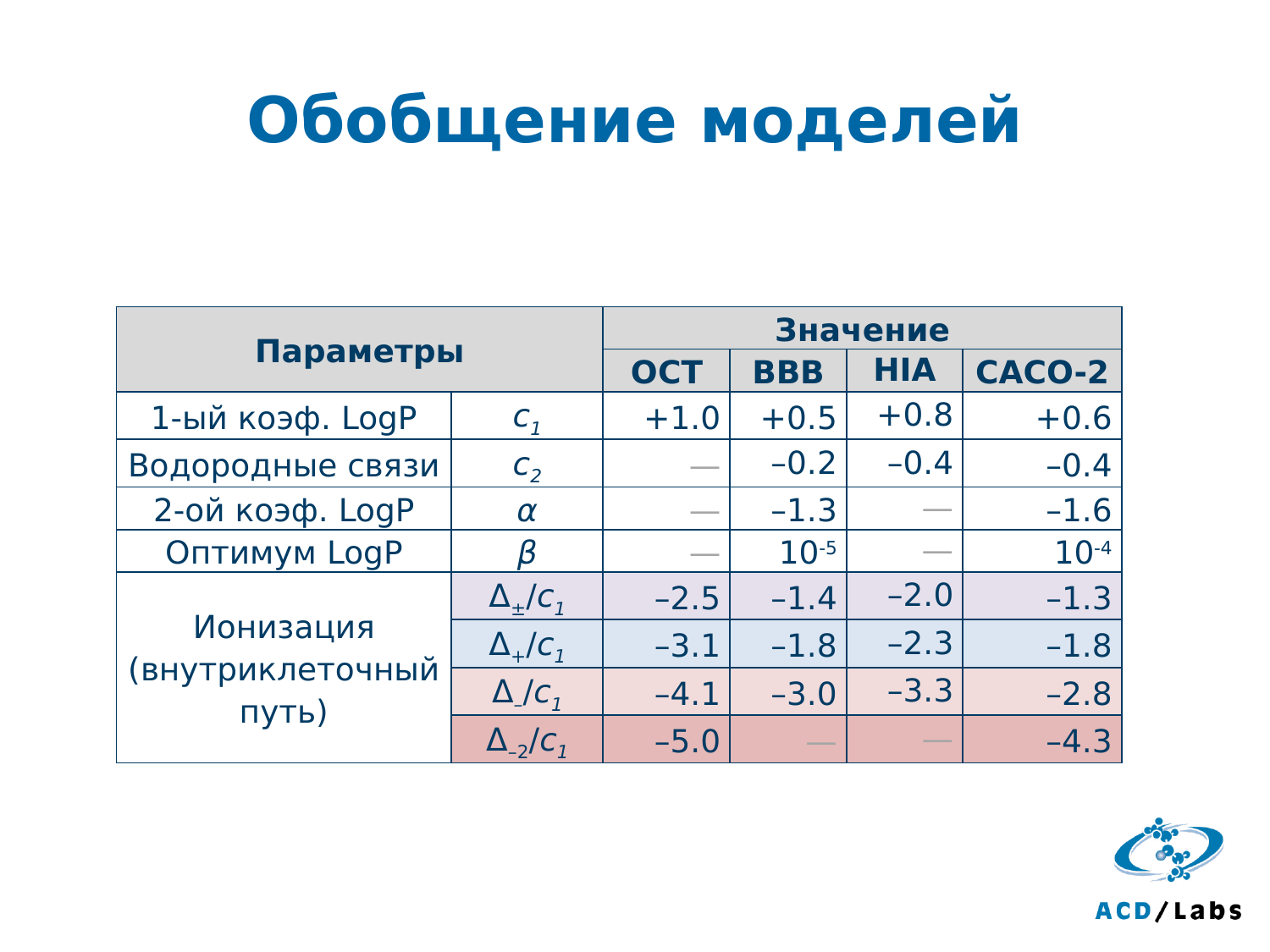

# Обобщение моделей
| Параметры |  | Значение |  |  |  |
| --- | --- | --- | --- | --- | --- |
|  |  | OCT | BBB | HIA | CACO-2 |
| 1-ый коэф. LogP | c1 | +1.0 | +0.5 | +0.8 | +0.6 |
| Водородные связи | c2 | — | –0.2 | –0.4 | –0.4 |
| 2-ой коэф. LogP | α | — | –1.3 | — | –1.6 |
| Оптимум LogP | β | — | 10-5 | — | 10-4 |
| Ионизация (внутриклеточный путь) | Δ±/c1 | –2.5 | –1.4 | –2.0 | –1.3 |
|  | Δ+/c1 | –3.1 | –1.8 | –2.3 | –1.8 |
|  | Δ–/c1 | –4.1 | –3.0 | –3.3 | –2.8 |
|  | Δ–2/c1 | –5.0 | — | — | –4.3 |